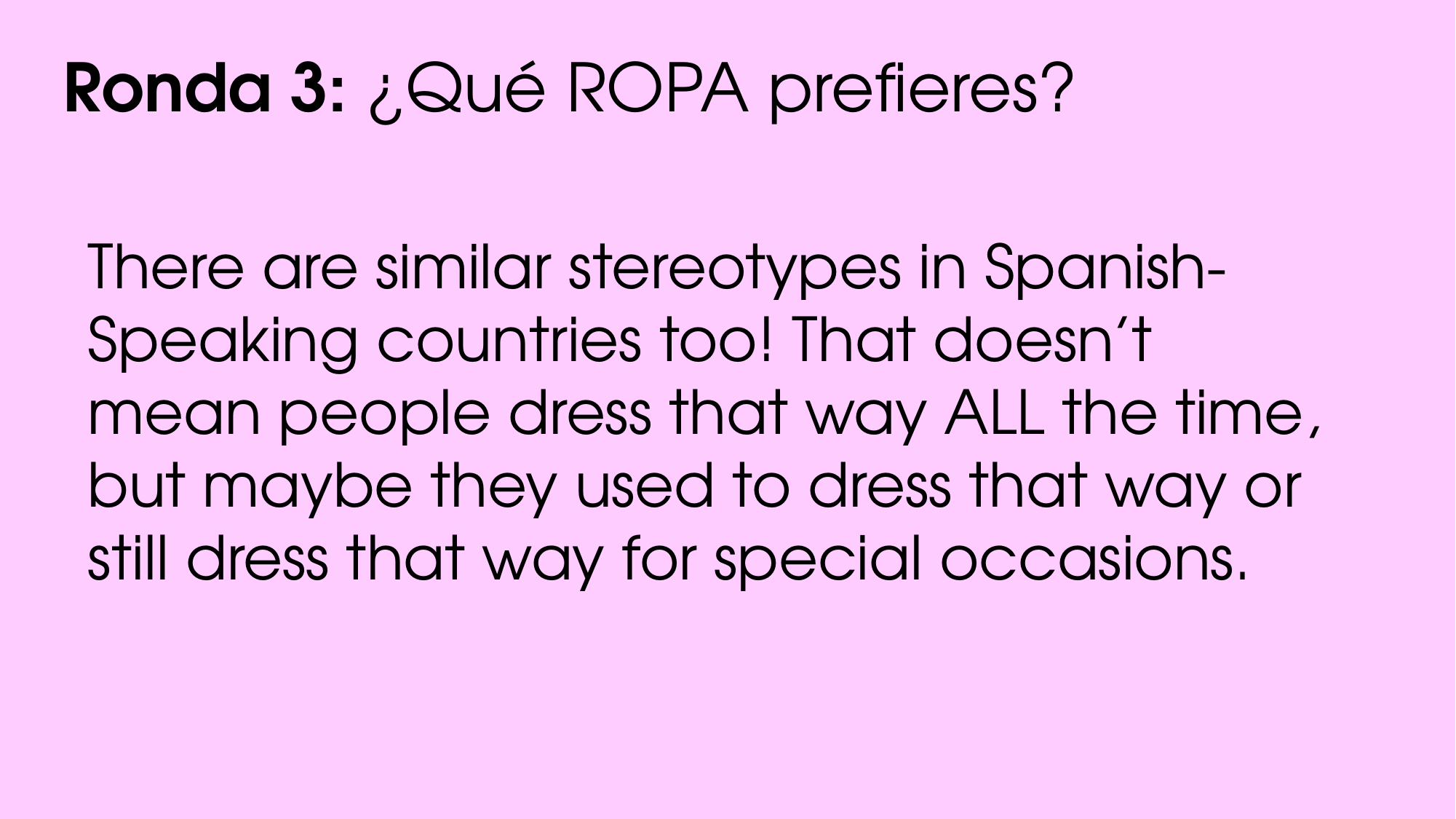

# Ronda 3: ¿Qué ROPA prefieres?
There are similar stereotypes in Spanish-Speaking countries too! That doesn’t mean people dress that way ALL the time, but maybe they used to dress that way or still dress that way for special occasions.